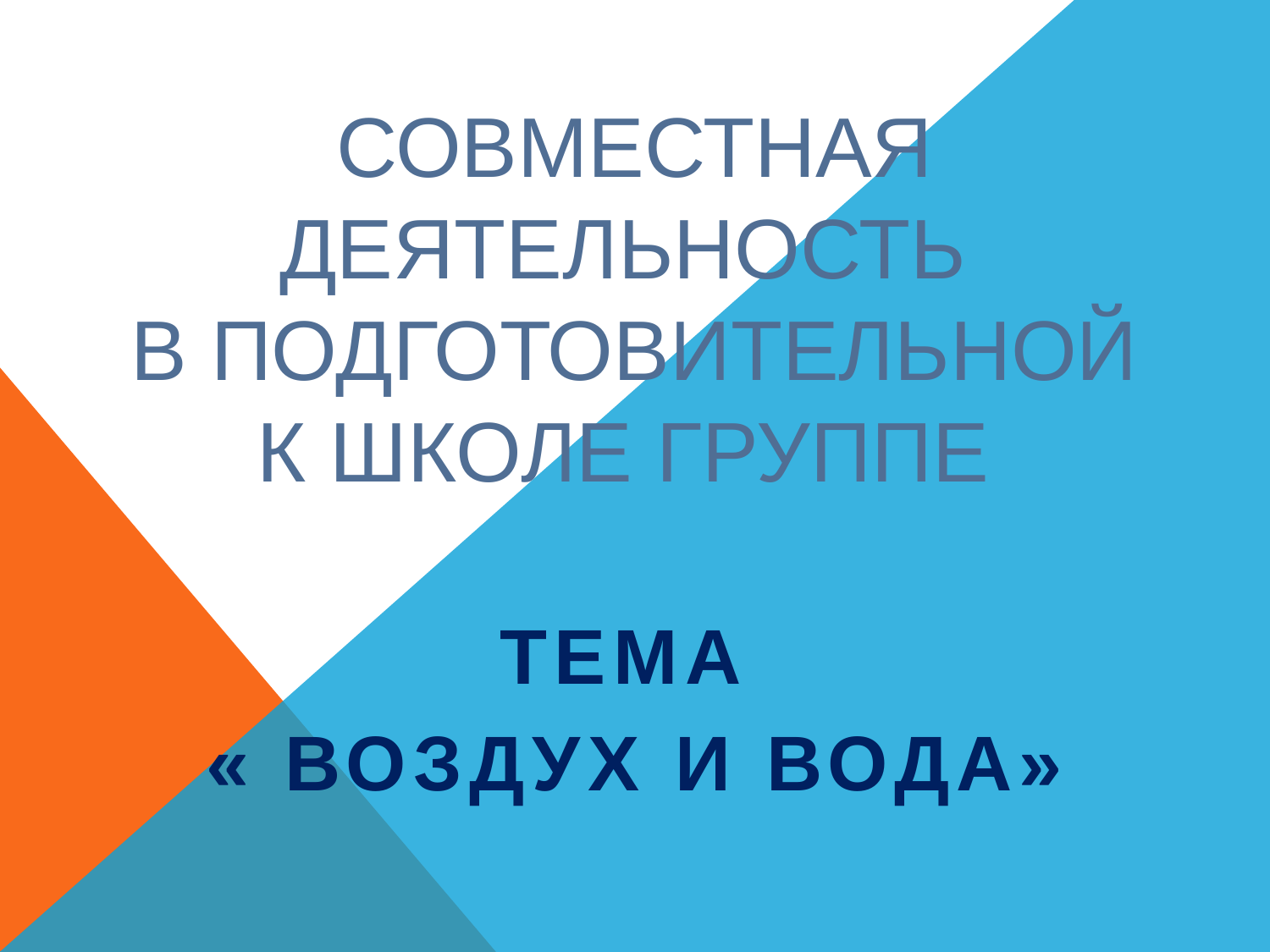

# Совместная деятельность в подготовительной к школе группе
ТЕМА
« ВОЗДУХ И ВОДА»